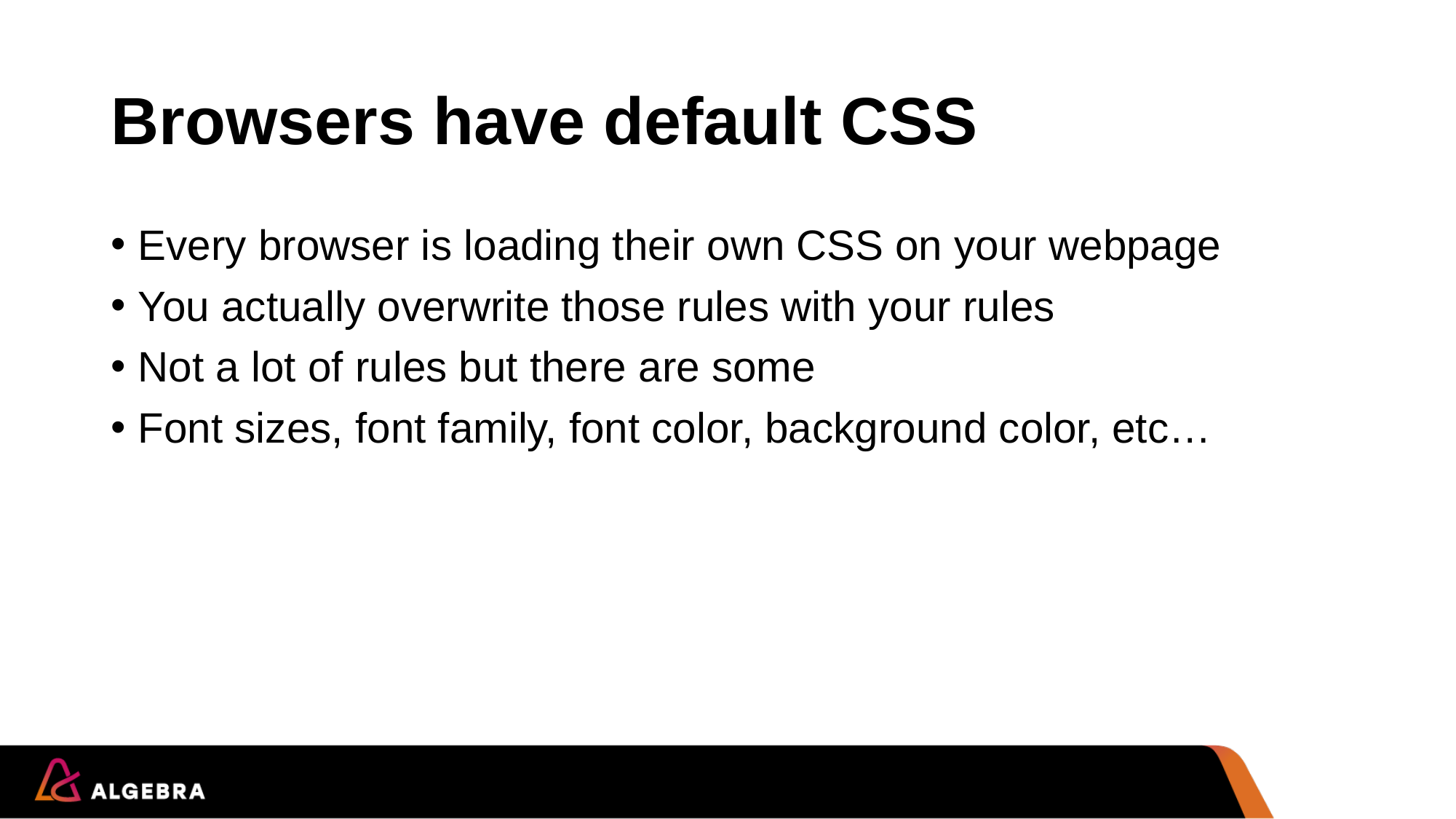

# Browsers have default CSS
Every browser is loading their own CSS on your webpage
You actually overwrite those rules with your rules
Not a lot of rules but there are some
Font sizes, font family, font color, background color, etc…